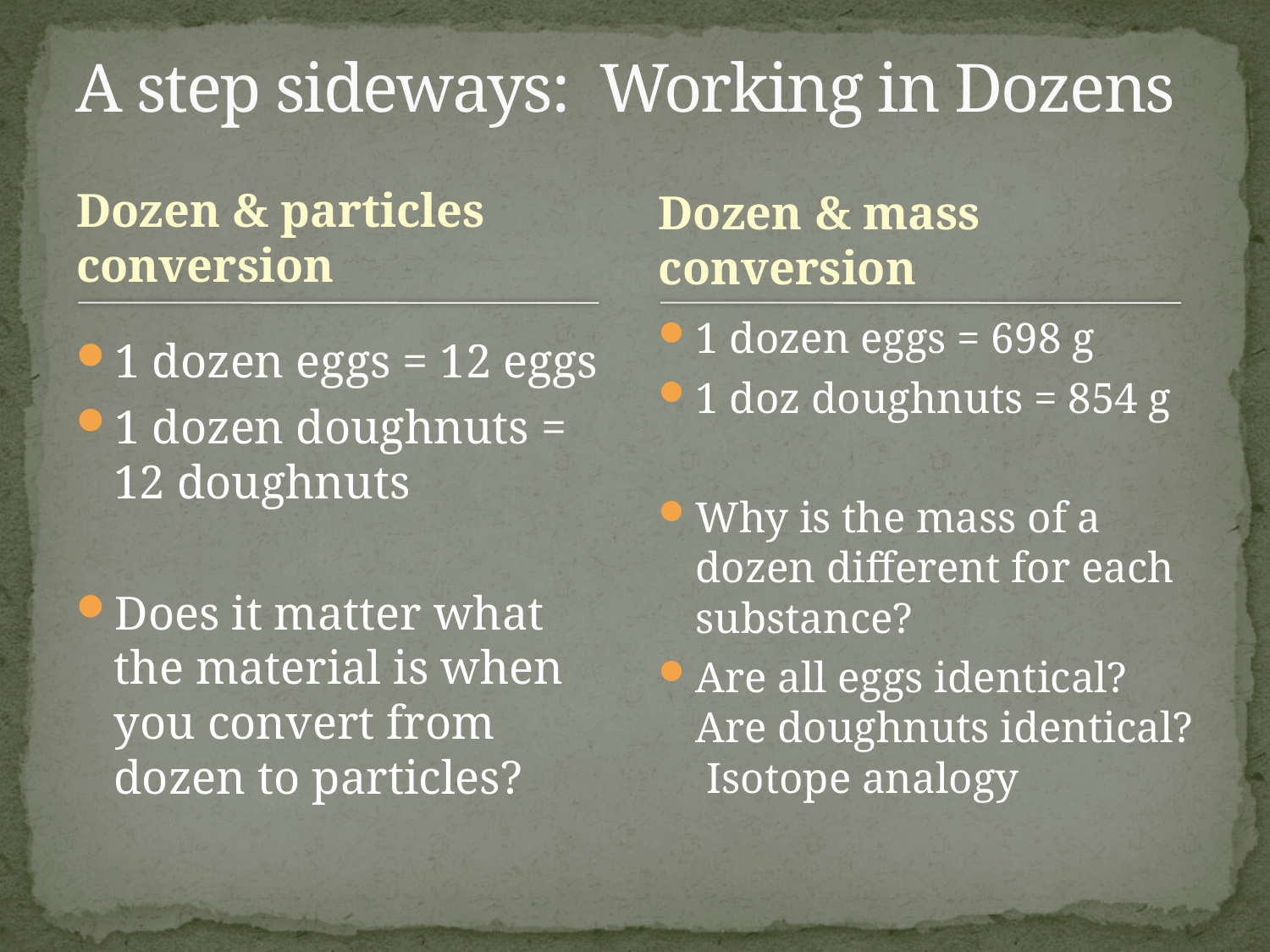

# A step sideways:  Working in Dozens
Dozen & particles conversion
Dozen & mass conversion
1 dozen eggs = 698 g
1 doz doughnuts = 854 g

Why is the mass of a dozen different for each substance?
Are all eggs identical? Are doughnuts identical?  Isotope analogy
1 dozen eggs = 12 eggs
1 dozen doughnuts = 12 doughnuts

Does it matter what the material is when you convert from dozen to particles?